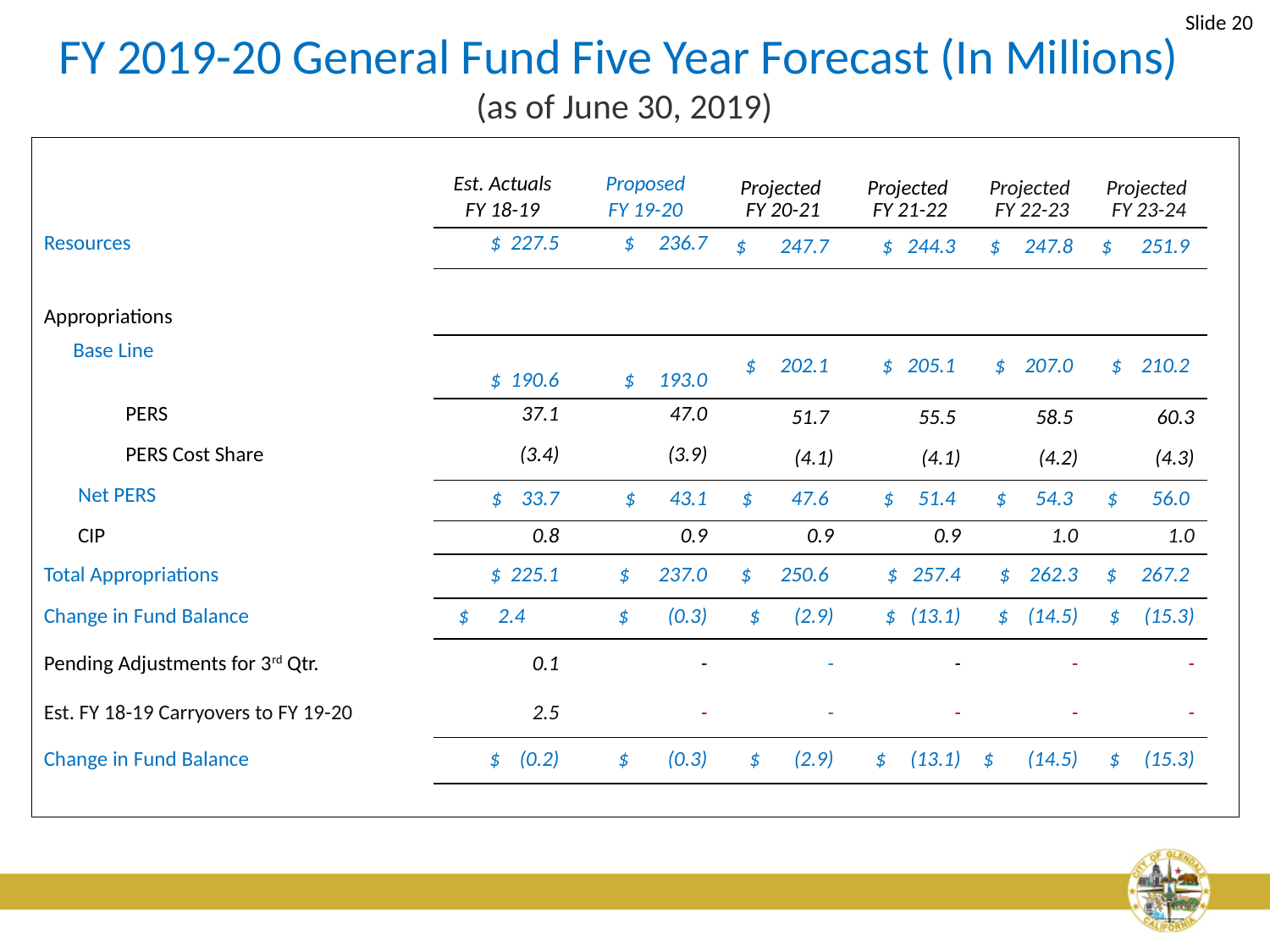

Slide 20
FY 2019-20 General Fund Five Year Forecast (In Millions)
(as of June 30, 2019)
|  | Est. Actuals FY 18-19 | Proposed FY 19-20 | Projected FY 20-21 | Projected FY 21-22 | Projected FY 22-23 | Projected FY 23-24 |  |
| --- | --- | --- | --- | --- | --- | --- | --- |
| Resources | $ 227.5 | $ 236.7 | $ 247.7 | $ 244.3 | $ 247.8 | $ 251.9 |  |
|  |  |  |  |  |  |  |  |
| Appropriations |  |  |  |  |  |  |  |
| Base Line | $ 190.6 | $ 193.0 | $ 202.1 | $ 205.1 | $ 207.0 | $ 210.2 |  |
| PERS | 37.1 | 47.0 | 51.7 | 55.5 | 58.5 | 60.3 |  |
| PERS Cost Share | (3.4) | (3.9) | (4.1) | (4.1) | (4.2) | (4.3) |  |
| Net PERS | $ 33.7 | $ 43.1 | $ 47.6 | $ 51.4 | $ 54.3 | $ 56.0 |  |
| CIP | 0.8 | 0.9 | 0.9 | 0.9 | 1.0 | 1.0 |  |
| Total Appropriations | $ 225.1 | $ 237.0 | $ 250.6 | $ 257.4 | $ 262.3 | $ 267.2 |  |
| Change in Fund Balance | $ 2.4 | $ (0.3) | $ (2.9) | $ (13.1) | $ (14.5) | $ (15.3) |  |
| Pending Adjustments for 3rd Qtr. | 0.1 | - | - | - | - | - |  |
| Est. FY 18-19 Carryovers to FY 19-20 | 2.5 | - | - | - | - | - |  |
| Change in Fund Balance | $ (0.2) | $ (0.3) | $ (2.9) | $ (13.1) | $ (14.5) | $ (15.3) |  |
|  |  |  |  |  |  |  |  |